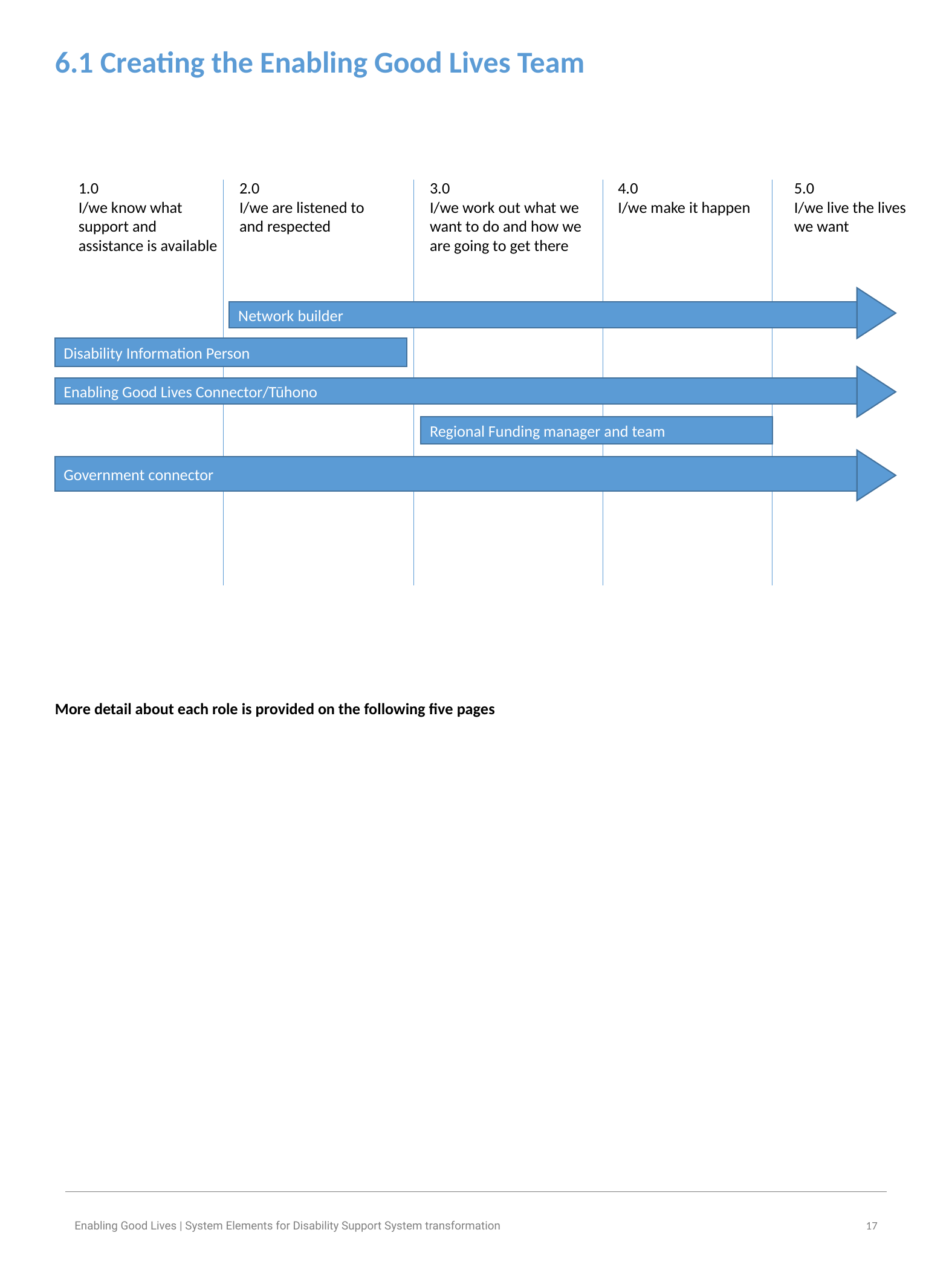

6.1 Creating the Enabling Good Lives Team
1.0
I/we know what support and assistance is available

2.0
I/we are listened to and respected
3.0
I/we work out what we want to do and how we are going to get there
4.0
I/we make it happen
5.0
I/we live the lives we want

Network builder
Disability Information Person

Enabling Good Lives Connector/Tūhono
Regional Funding manager and team

Government connector
More detail about each role is provided on the following five pages

17
Enabling Good Lives | System Elements for Disability Support System transformation